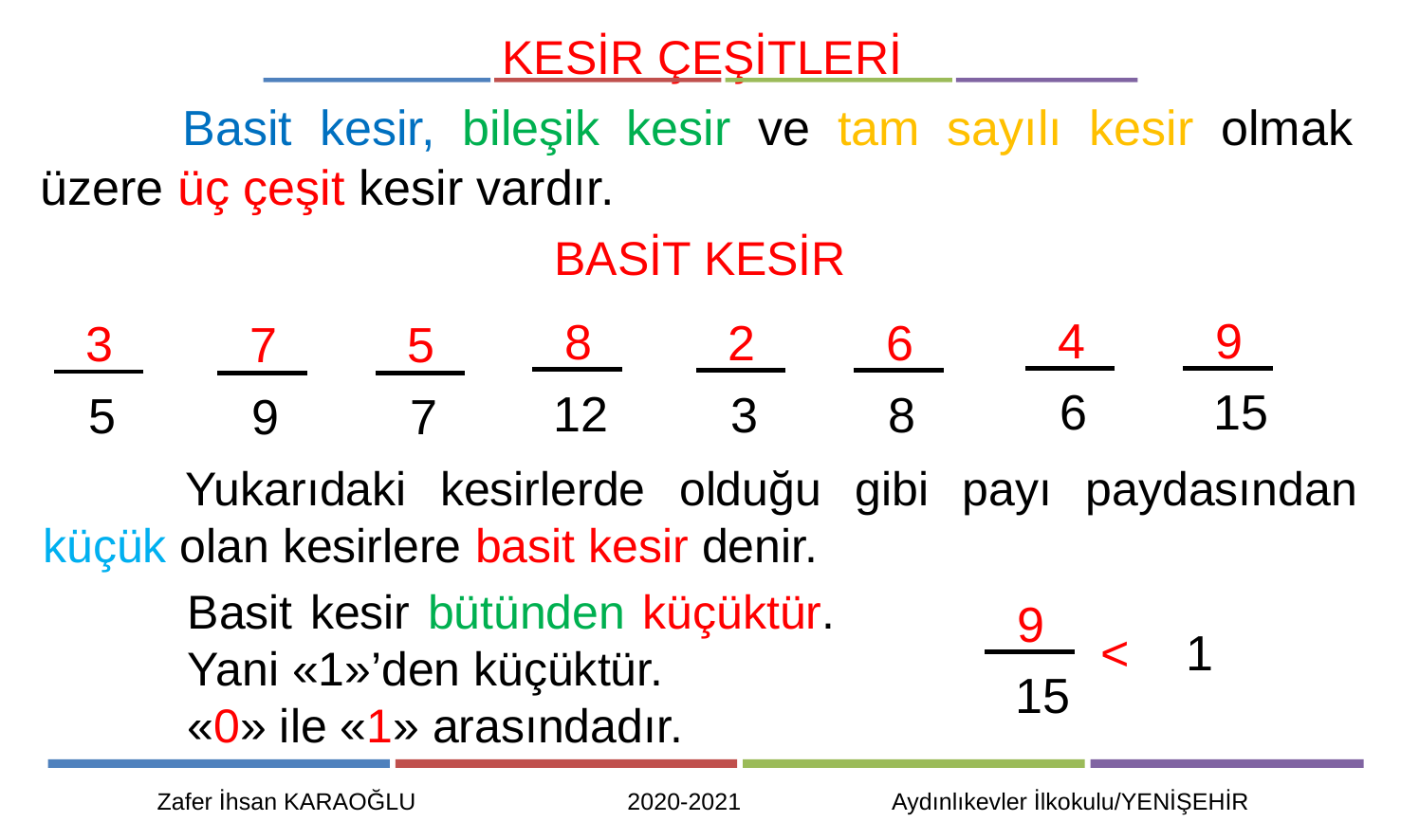

KESİR ÇEŞİTLERİ

	Basit kesir, bileşik kesir ve tam sayılı kesir olmak üzere üç çeşit kesir vardır.
BASİT KESİR
9
15
4
6
8
12
2
3
6
8
3
5
7
9
5
7
	Yukarıdaki kesirlerde olduğu gibi payı paydasından küçük olan kesirlere basit kesir denir.
	Basit kesir bütünden küçüktür.
	Yani «1»’den küçüktür.
	«0» ile «1» arasındadır.
9
1
<
15

Zafer İhsan KARAOĞLU                                2020-2021                       Aydınlıkevler İlkokulu/YENİŞEHİR